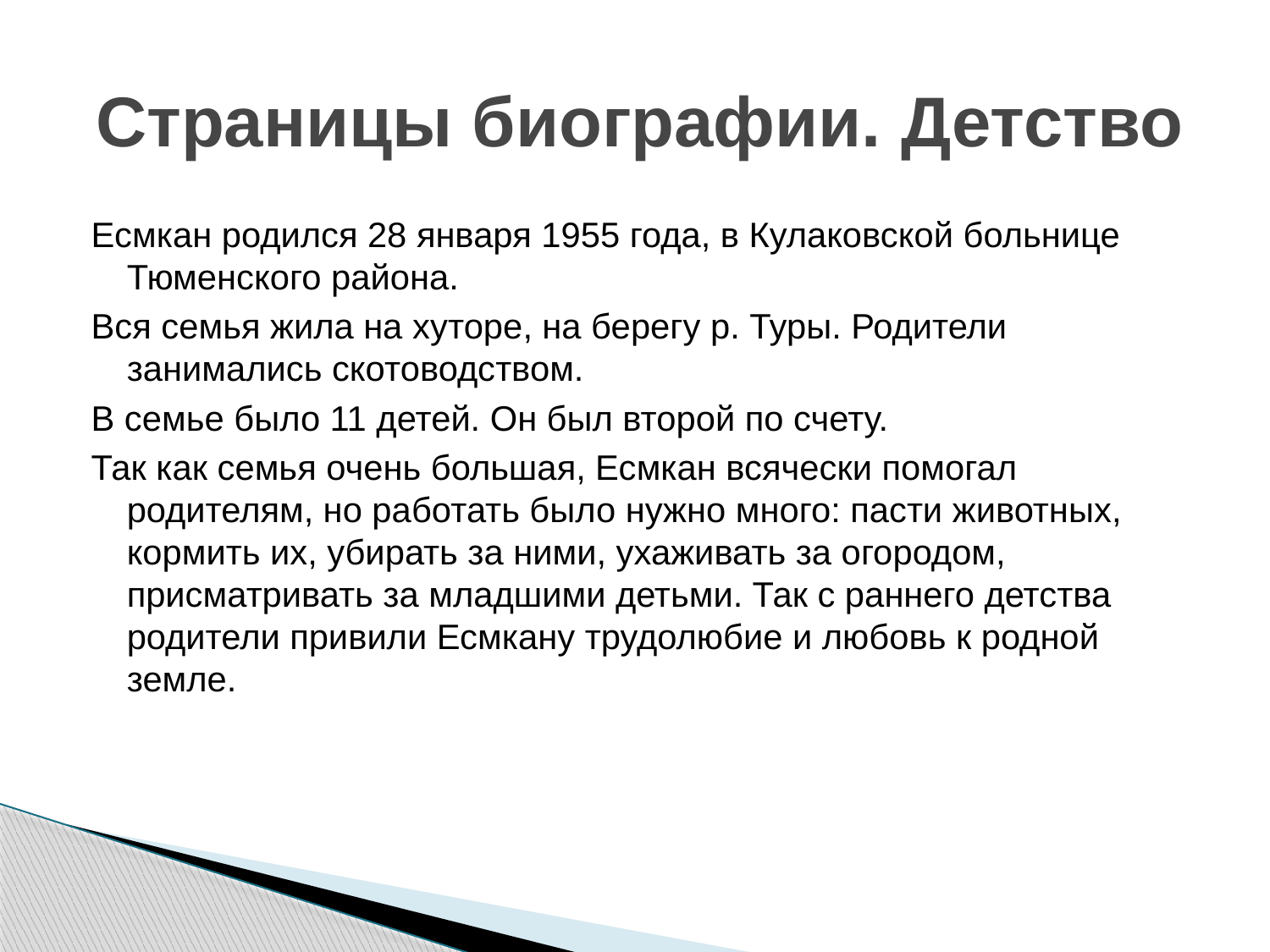

# Страницы биографии. Детство
Есмкан родился 28 января 1955 года, в Кулаковской больнице Тюменского района.
Вся семья жила на хуторе, на берегу р. Туры. Родители занимались скотоводством.
В семье было 11 детей. Он был второй по счету.
Так как семья очень большая, Есмкан всячески помогал родителям, но работать было нужно много: пасти животных, кормить их, убирать за ними, ухаживать за огородом, присматривать за младшими детьми. Так с раннего детства родители привили Есмкану трудолюбие и любовь к родной земле.